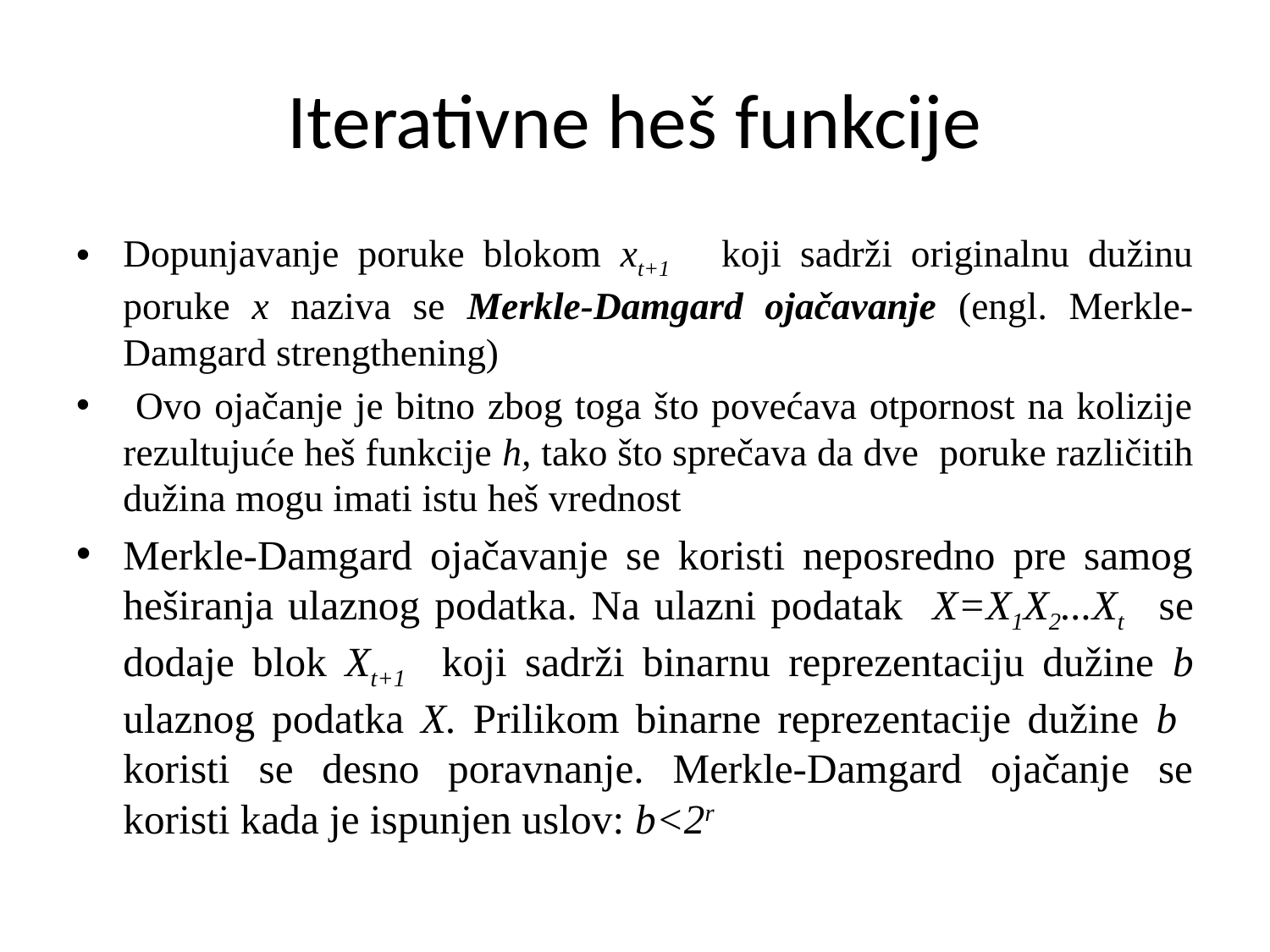

# Iterativne heš funkcije
Dopunjavanje poruke blokom xt+1   koji sadrži originalnu dužinu poruke x naziva se Merkle-Damgard ojačavanje (engl. Merkle-Damgard strengthening)
 Ovo ojačanje je bitno zbog toga što povećava otpornost na kolizije rezultujuće heš funkcije h, tako što sprečava da dve  poruke različitih dužina mogu imati istu heš vrednost
Merkle-Damgard ojačavanje se koristi neposredno pre samog heširanja ulaznog podatka. Na ulazni podatak  X=X1X2...Xt   se dodaje blok Xt+1  koji sadrži binarnu reprezentaciju dužine b ulaznog podatka X. Prilikom binarne reprezentacije dužine b  koristi se desno poravnanje. Merkle-Damgard ojačanje se koristi kada je ispunjen uslov: b<2r